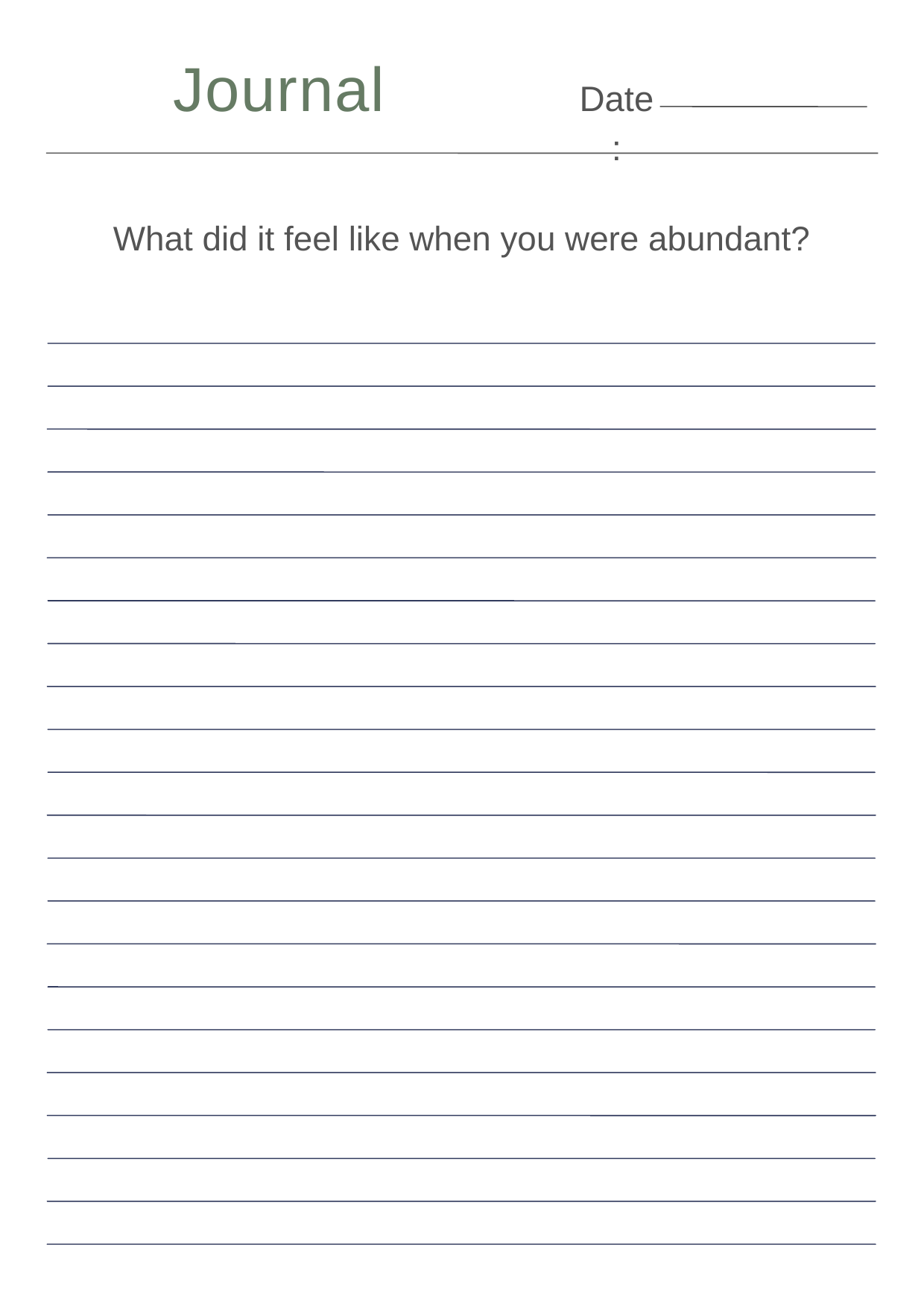

Journal
Date:

What did it feel like when you were abundant?